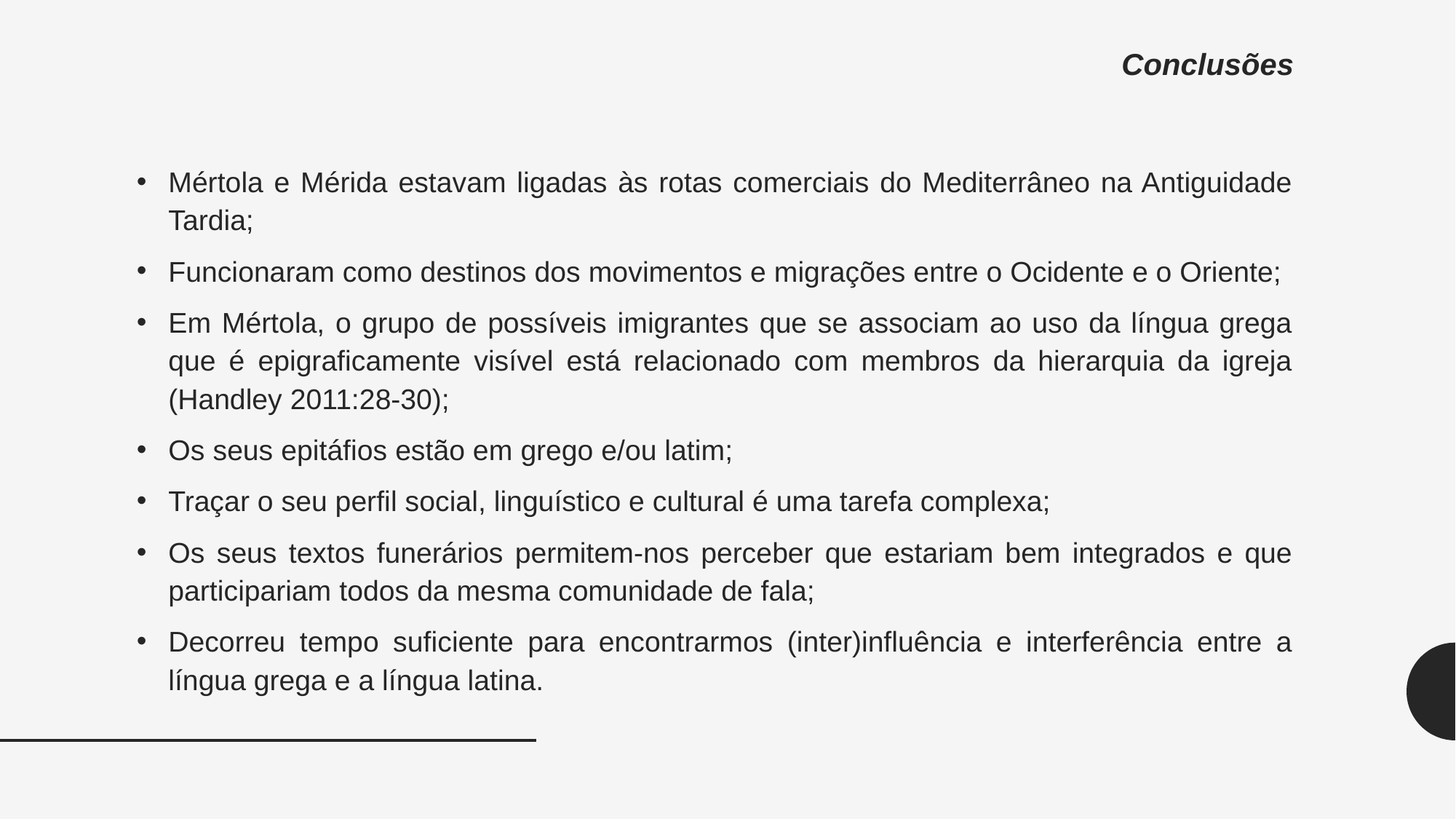

# Conclusões

Mértola e Mérida estavam ligadas às rotas comerciais do Mediterrâneo na Antiguidade Tardia;
Funcionaram como destinos dos movimentos e migrações entre o Ocidente e o Oriente;
Em Mértola, o grupo de possíveis imigrantes que se associam ao uso da língua grega que é epigraficamente visível está relacionado com membros da hierarquia da igreja (Handley 2011:28-30);
Os seus epitáfios estão em grego e/ou latim;
Traçar o seu perfil social, linguístico e cultural é uma tarefa complexa;
Os seus textos funerários permitem-nos perceber que estariam bem integrados e que participariam todos da mesma comunidade de fala;
Decorreu tempo suficiente para encontrarmos (inter)influência e interferência entre a língua grega e a língua latina.